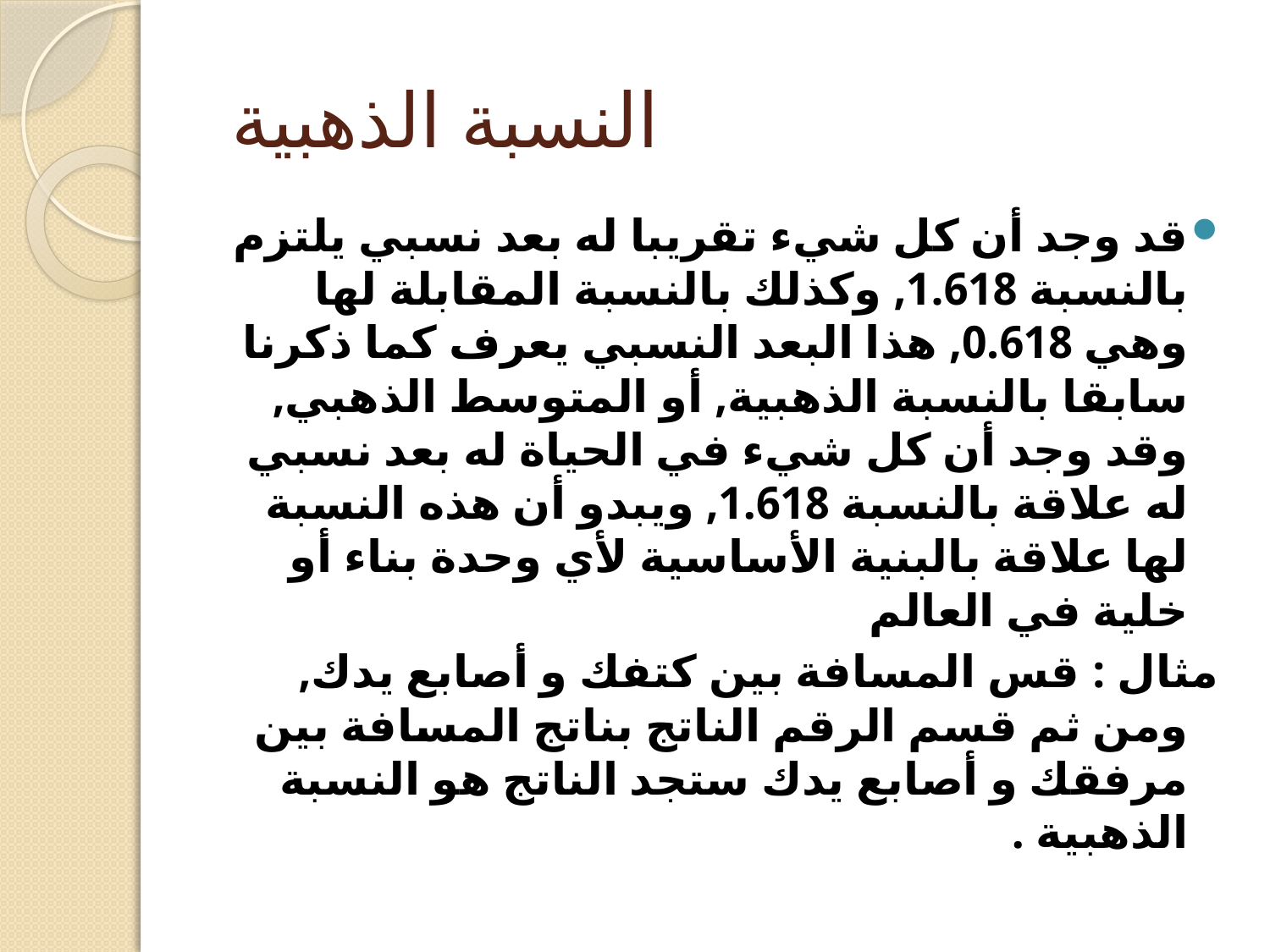

# النسبة الذهبية
قد وجد أن كل شيء تقريبا له بعد نسبي يلتزم بالنسبة 1.618, وكذلك بالنسبة المقابلة لها وهي 0.618, هذا البعد النسبي يعرف كما ذكرنا سابقا بالنسبة الذهبية, أو المتوسط الذهبي, وقد وجد أن كل شيء في الحياة له بعد نسبي له علاقة بالنسبة 1.618, ويبدو أن هذه النسبة لها علاقة بالبنية الأساسية لأي وحدة بناء أو خلية في العالم
مثال : قس المسافة بين كتفك و أصابع يدك, ومن ثم قسم الرقم الناتج بناتج المسافة بين مرفقك و أصابع يدك ستجد الناتج هو النسبة الذهبية .